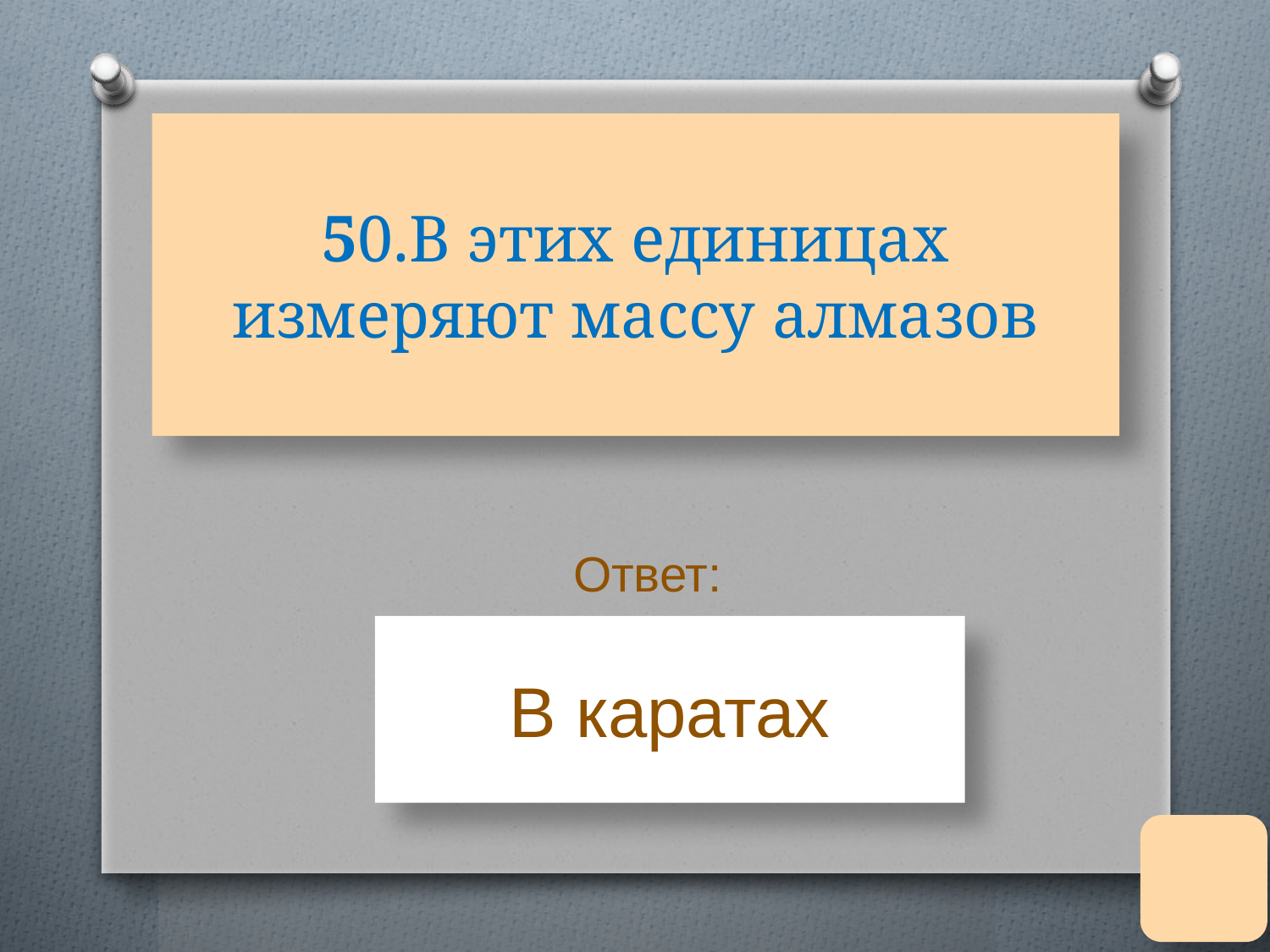

# 50.В этих единицах измеряют массу алмазов
Ответ:
В каратах